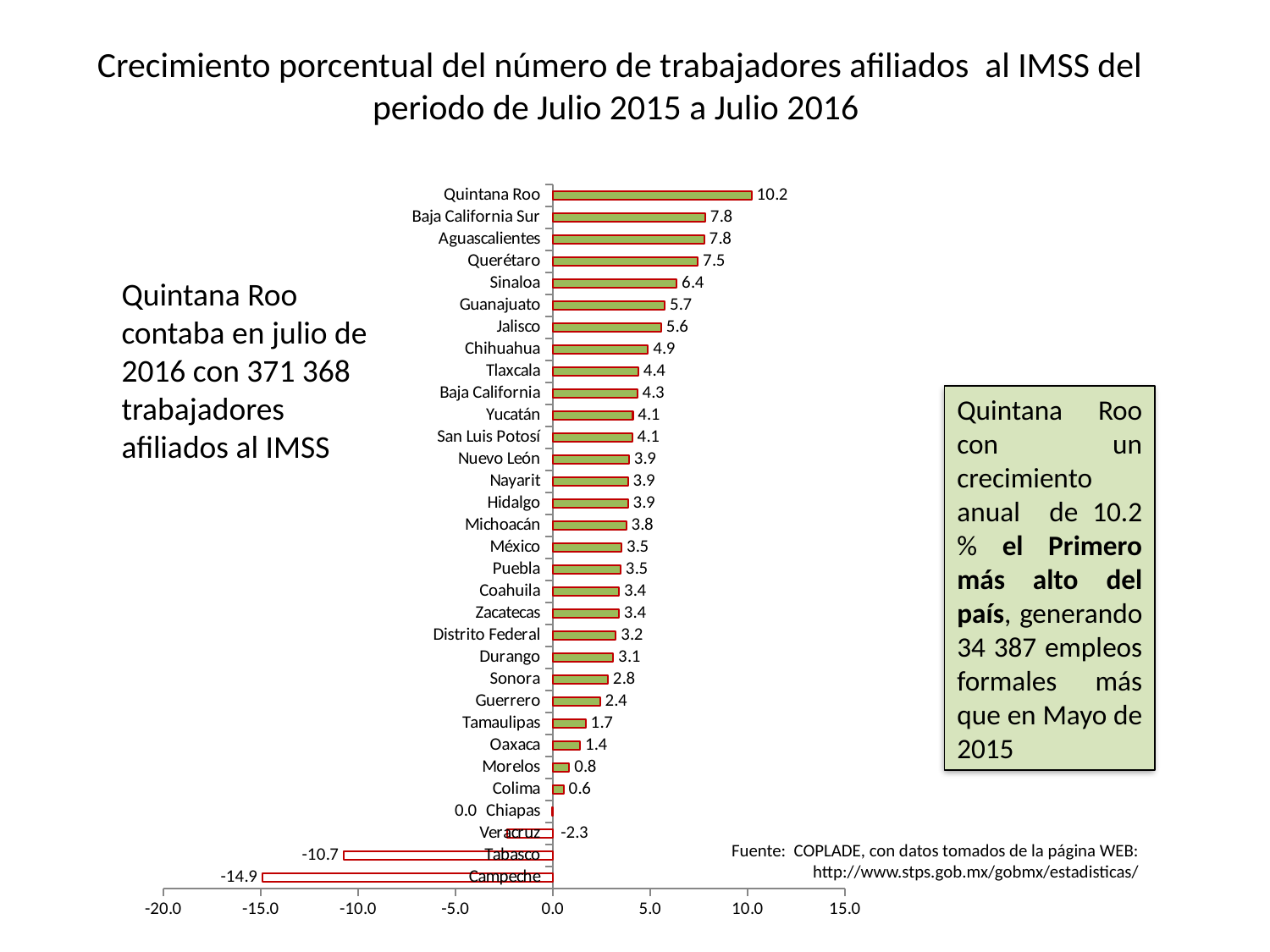

Crecimiento porcentual del número de trabajadores afiliados  al IMSS del periodo de Julio 2015 a Julio 2016

### Chart

| Category |  |
|---|---|
| Campeche | -14.896190284216894 |
| Tabasco | -10.720492727993413 |
| Veracruz | -2.3375316105037385 |
| Chiapas | -0.026082539798752608 |
| Colima | 0.5617324925323598 |
| Morelos | 0.8470564536435518 |
| Oaxaca | 1.4037753551505752 |
| Tamaulipas | 1.6932704380493124 |
| Guerrero | 2.4302750218143037 |
| Sonora | 2.8390097732218815 |
| Durango | 3.1109525508383875 |
| Distrito Federal | 3.244426713415207 |
| Zacatecas | 3.399501727879129 |
| Coahuila | 3.410794280424297 |
| Puebla | 3.4874329862327818 |
| México | 3.5371825855238437 |
| Michoacán | 3.78160363102418 |
| Hidalgo | 3.8598377480207215 |
| Nayarit | 3.8603712352079795 |
| Nuevo León | 3.9161467446073743 |
| San Luis Potosí | 4.087044102597337 |
| Yucatán | 4.1159811862106555 |
| Baja California | 4.342222402867718 |
| Tlaxcala | 4.394711747877985 |
| Chihuahua | 4.894628135558256 |
| Jalisco | 5.573974153765678 |
| Guanajuato | 5.749476354135071 |
| Sinaloa | 6.371237568841435 |
| Querétaro | 7.4536500953471485 |
| Aguascalientes | 7.7840405677983675 |
| Baja California Sur | 7.831565175346284 |
| Quintana Roo | 10.204432890875154 |
Quintana Roo contaba en julio de 2016 con 371 368 trabajadores afiliados al IMSS
Quintana Roo con un crecimiento anual  de 10.2 %  el  Primero más alto del país, generando
34 387 empleos formales más que en Mayo de 2015
Fuente:  COPLADE, con datos tomados de la página WEB:
http://www.stps.gob.mx/gobmx/estadisticas/